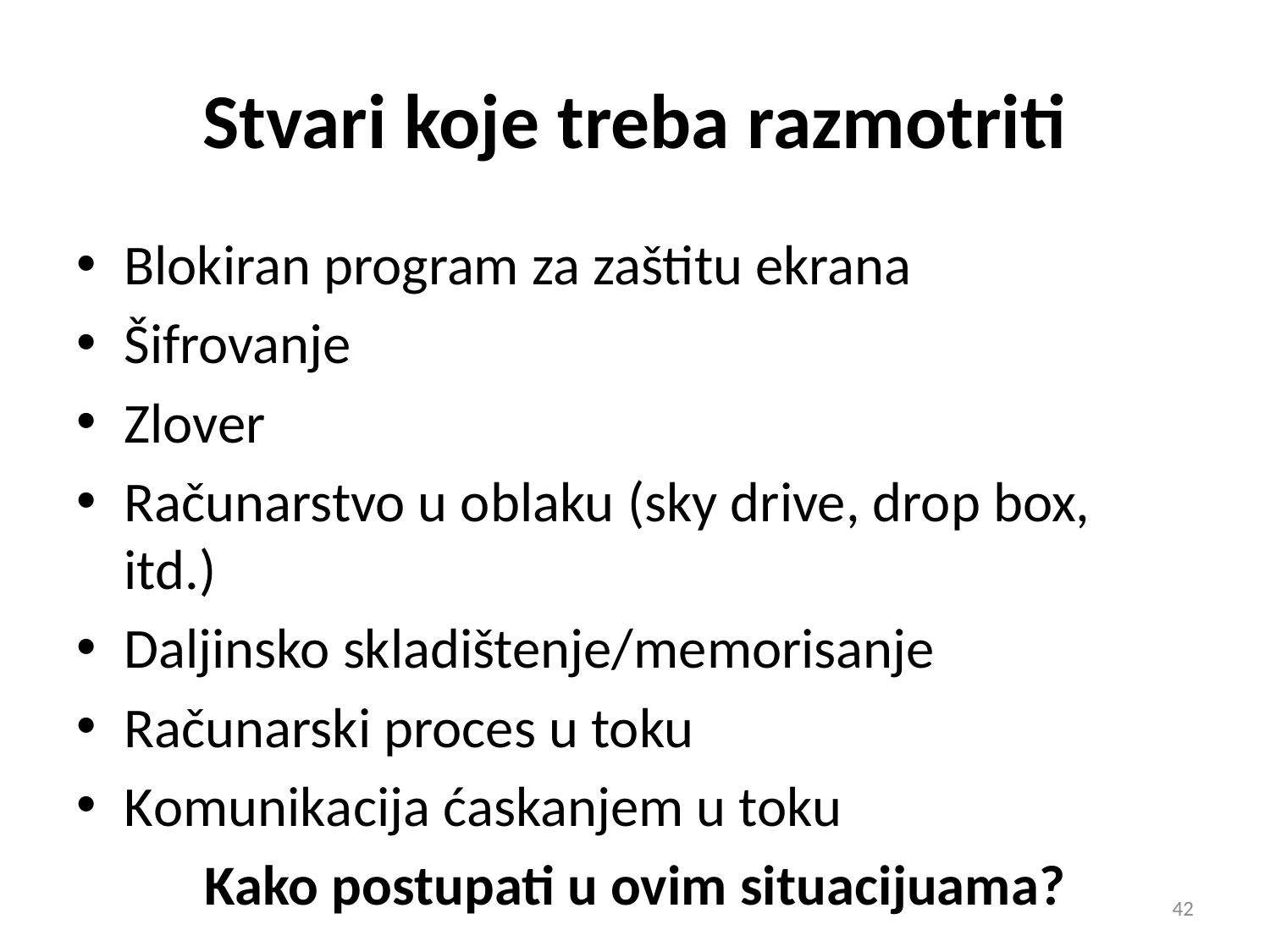

# Stvari koje treba razmotriti
Blokiran program za zaštitu ekrana
Šifrovanje
Zlover
Računarstvo u oblaku (sky drive, drop box, itd.)
Daljinsko skladištenje/memorisanje
Računarski proces u toku
Komunikacija ćaskanjem u toku
Kako postupati u ovim situacijuama?
42